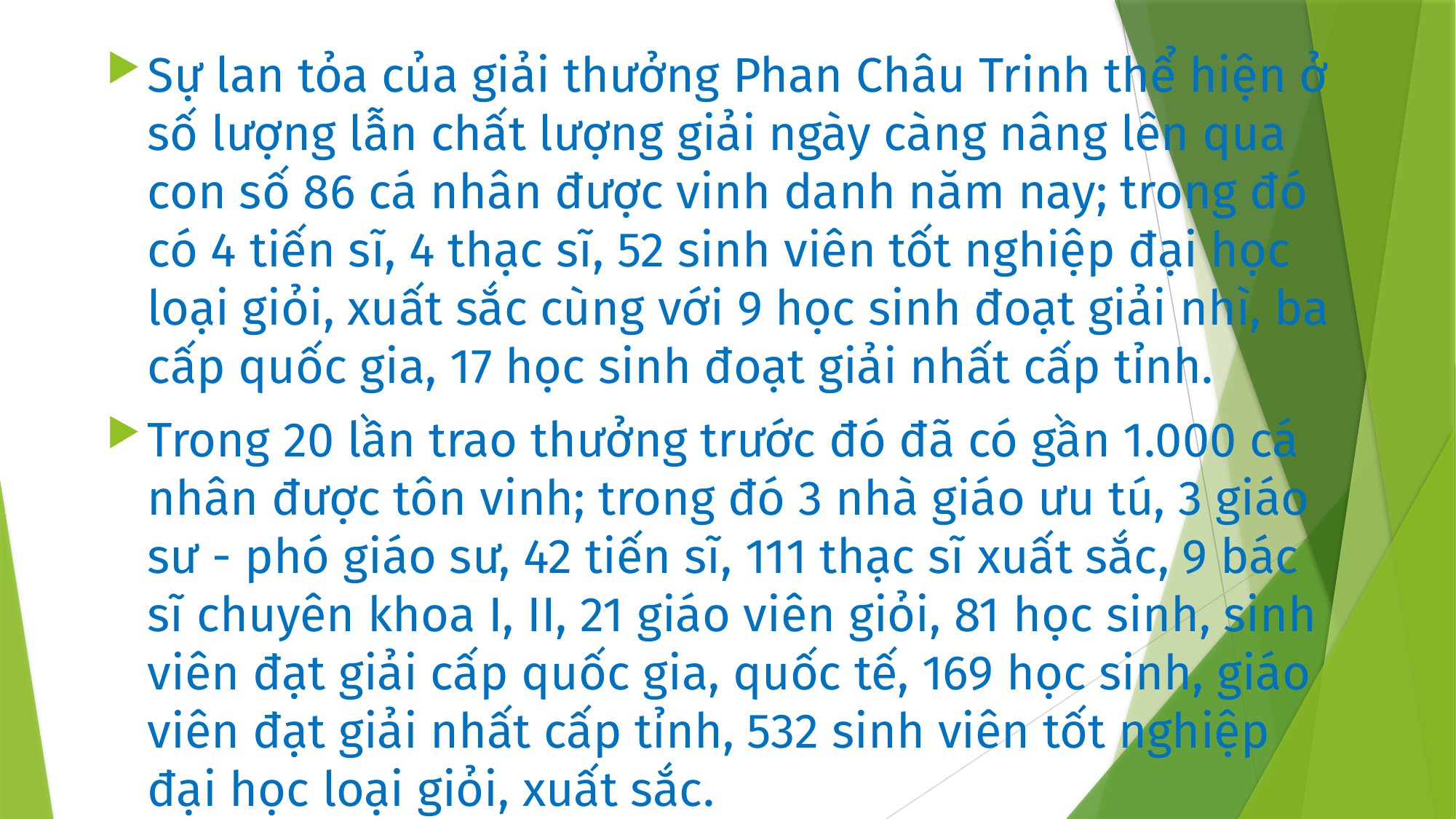

Sự lan tỏa của giải thưởng Phan Châu Trinh thể hiện ở số lượng lẫn chất lượng giải ngày càng nâng lên qua con số 86 cá nhân được vinh danh năm nay; trong đó có 4 tiến sĩ, 4 thạc sĩ, 52 sinh viên tốt nghiệp đại học loại giỏi, xuất sắc cùng với 9 học sinh đoạt giải nhì, ba cấp quốc gia, 17 học sinh đoạt giải nhất cấp tỉnh.
Trong 20 lần trao thưởng trước đó đã có gần 1.000 cá nhân được tôn vinh; trong đó 3 nhà giáo ưu tú, 3 giáo sư - phó giáo sư, 42 tiến sĩ, 111 thạc sĩ xuất sắc, 9 bác sĩ chuyên khoa I, II, 21 giáo viên giỏi, 81 học sinh, sinh viên đạt giải cấp quốc gia, quốc tế, 169 học sinh, giáo viên đạt giải nhất cấp tỉnh, 532 sinh viên tốt nghiệp đại học loại giỏi, xuất sắc.